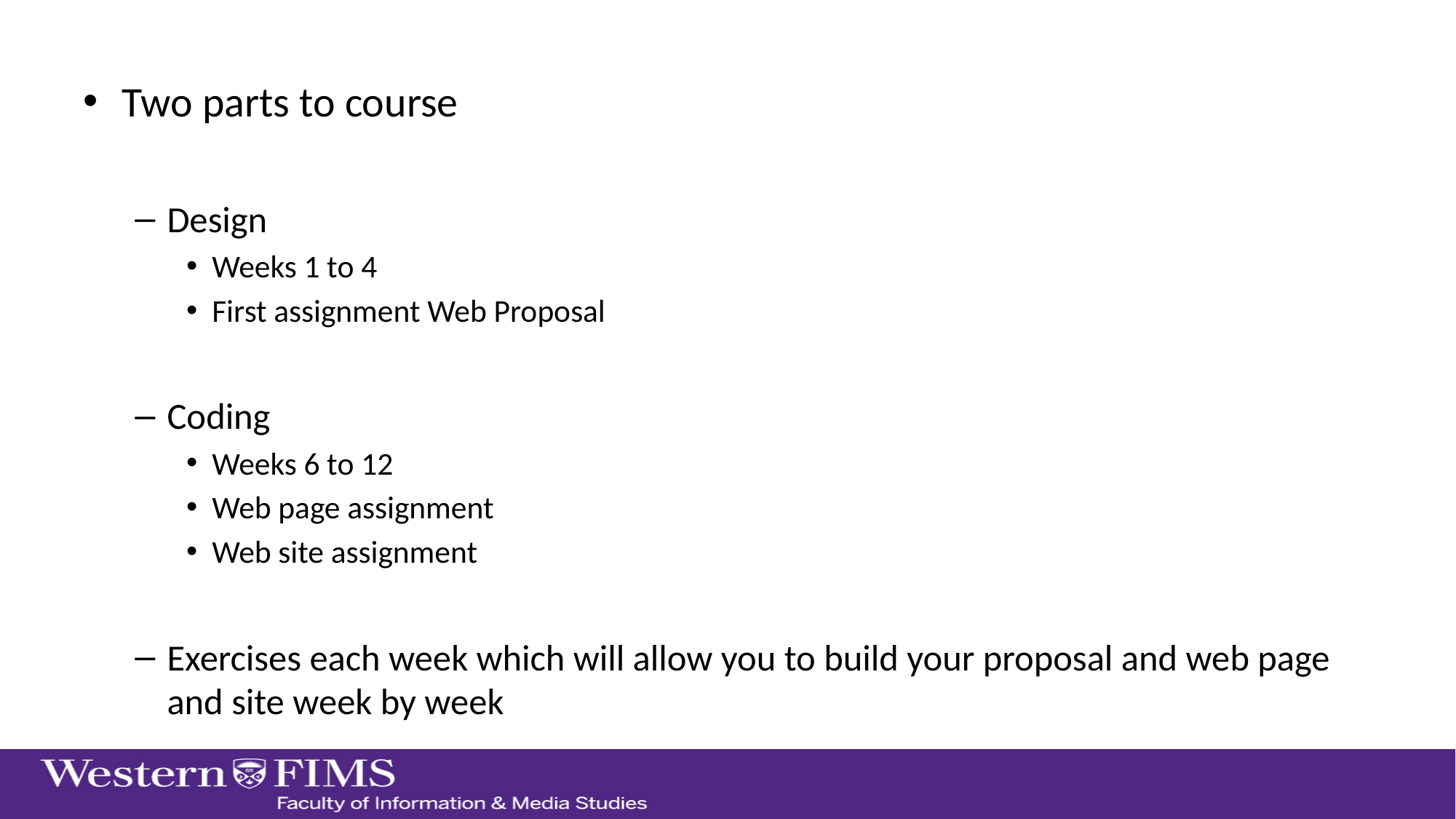

Two parts to course

Design
Weeks 1 to 4
First assignment Web Proposal

Coding
Weeks 6 to 12
Web page assignment
Web site assignment

Exercises each week which will allow you to build your proposal and web page and site week by week